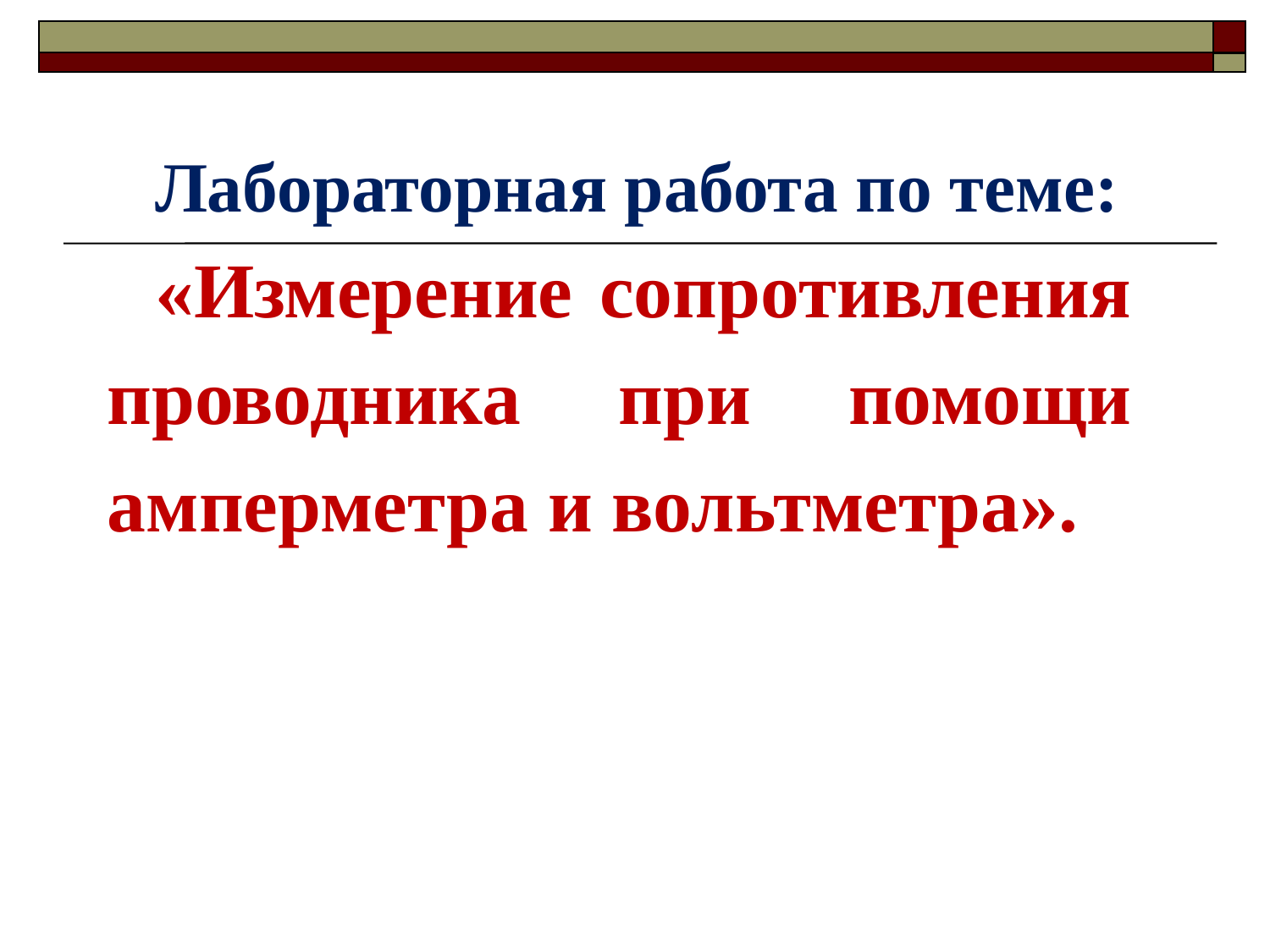

Лабораторная работа по теме:
«Измерение сопротивления проводника при помощи амперметра и вольтметра».